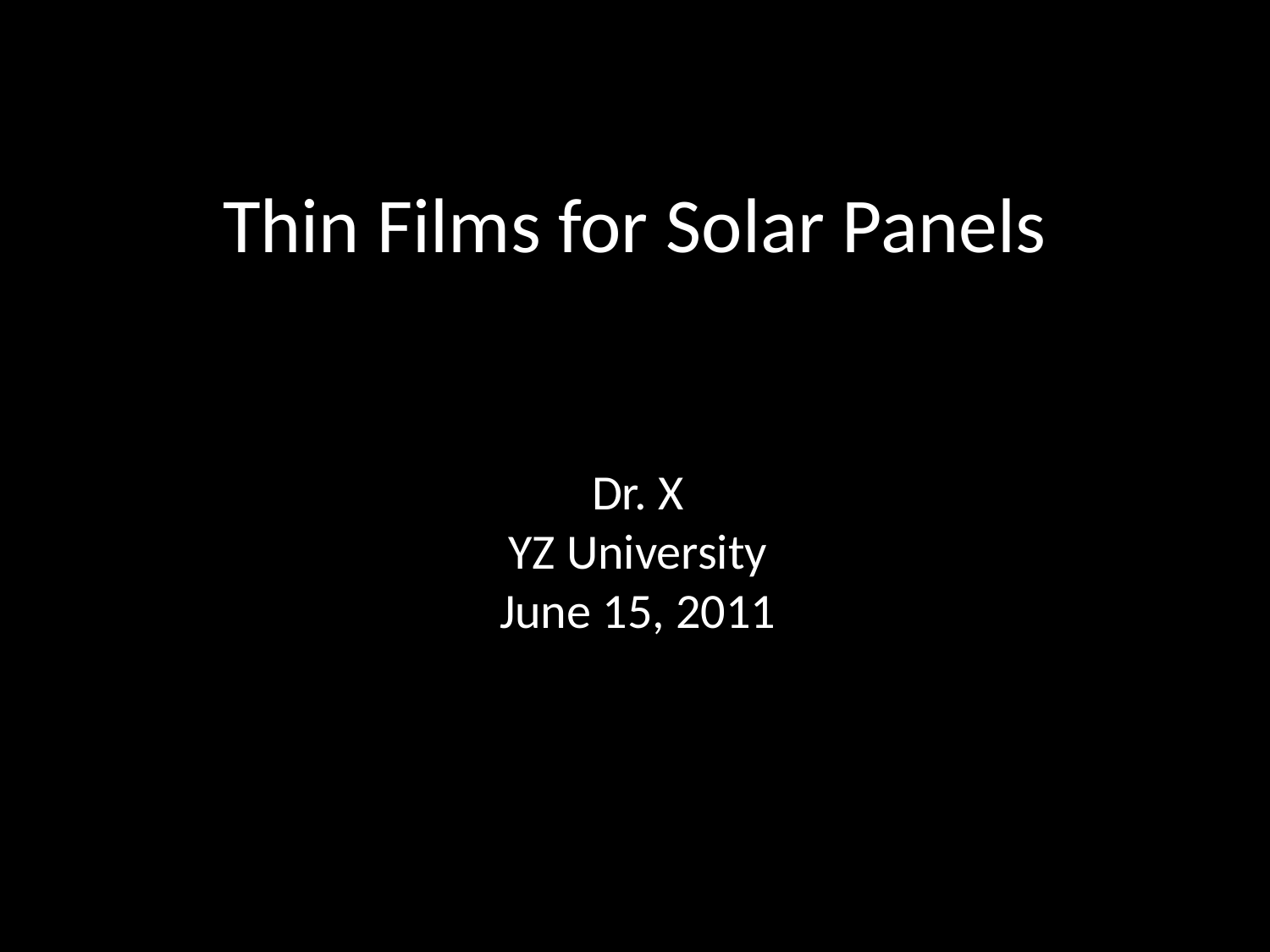

# Thin Films for Solar Panels

Dr. X
YZ University
June 15, 2011